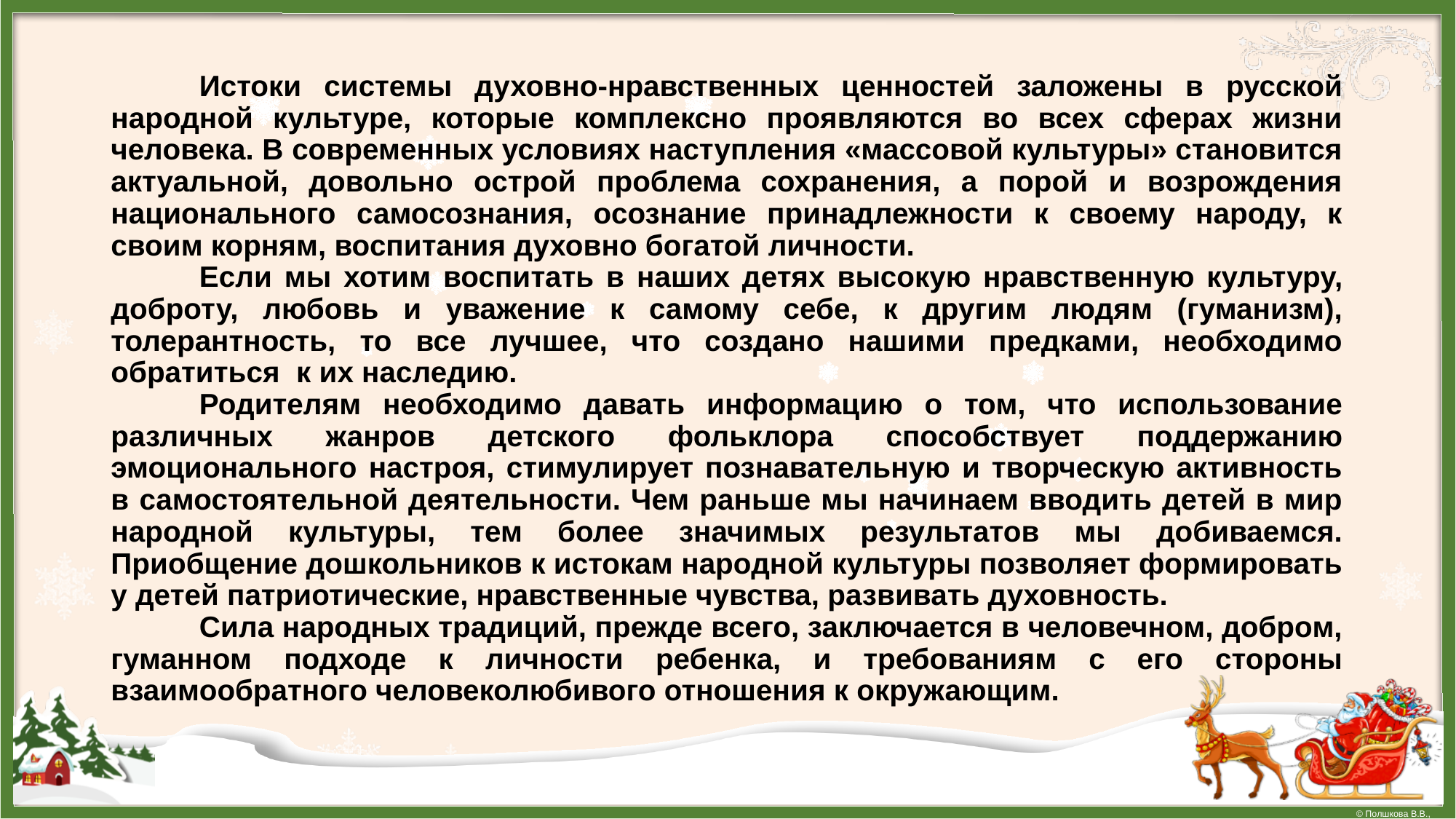

Истоки системы духовно-нравственных ценностей заложены в русской народной культуре, которые комплексно проявляются во всех сферах жизни человека. В современных условиях наступления «массовой культуры» становится актуальной, довольно острой проблема сохранения, а порой и возрождения национального самосознания, осознание принадлежности к своему народу, к своим корням, воспитания духовно богатой личности.
	Если мы хотим воспитать в наших детях высокую нравственную культуру, доброту, любовь и уважение к самому себе, к другим людям (гуманизм), толерантность, то все лучшее, что создано нашими предками, необходимо обратиться  к их наследию.
	Родителям необходимо давать информацию о том, что использование различных жанров детского фольклора способствует поддержанию эмоционального настроя, стимулирует познавательную и творческую активность в самостоятельной деятельности. Чем раньше мы начинаем вводить детей в мир народной культуры, тем более значимых результатов мы добиваемся. Приобщение дошкольников к истокам народной культуры позволяет формировать у детей патриотические, нравственные чувства, развивать духовность.
	Сила народных традиций, прежде всего, заключается в человечном, добром, гуманном подходе к личности ребенка, и требованиям с его стороны взаимообратного человеколюбивого отношения к окружающим.